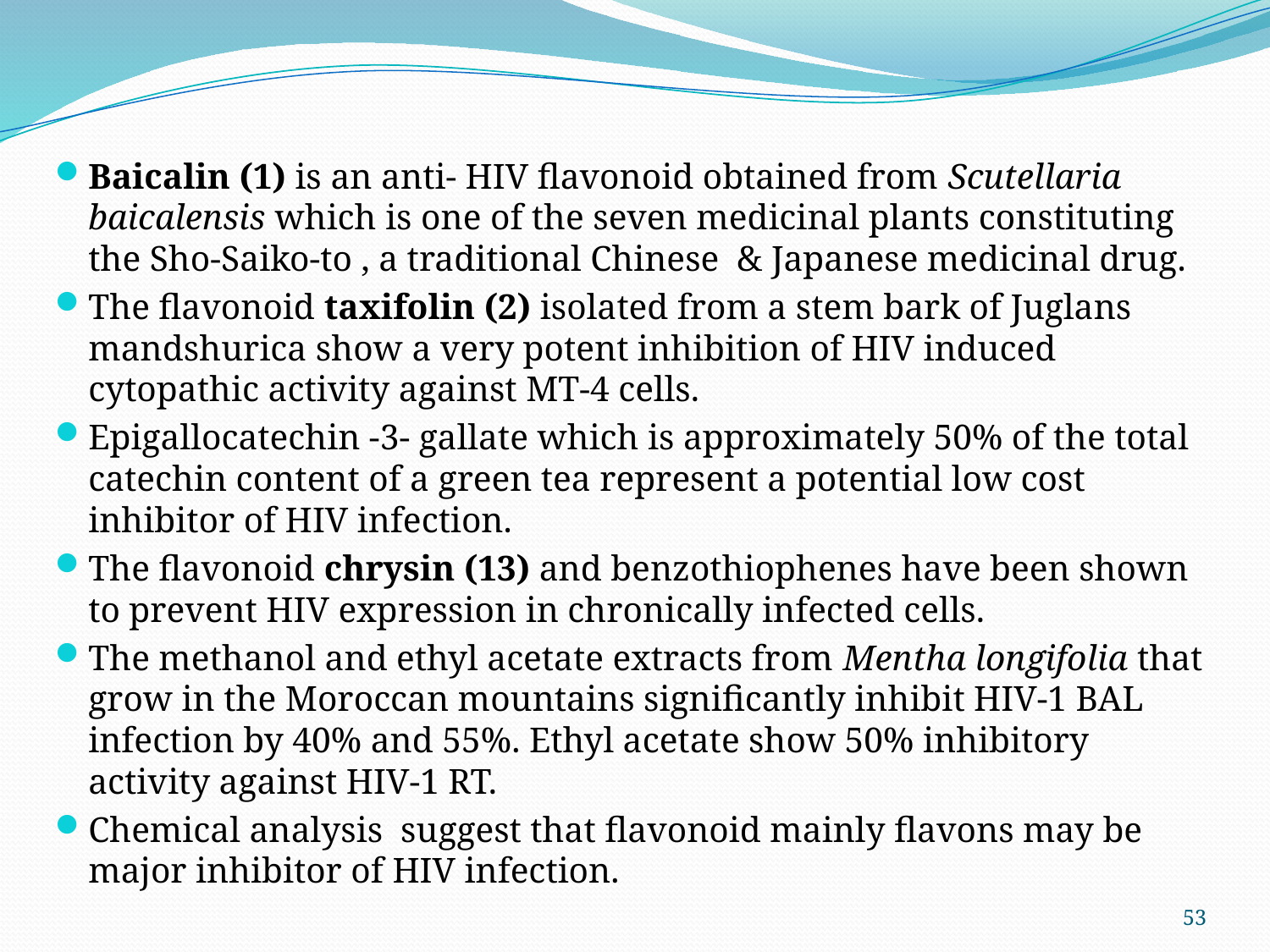

#
Baicalin (1) is an anti- HIV flavonoid obtained from Scutellaria baicalensis which is one of the seven medicinal plants constituting the Sho-Saiko-to , a traditional Chinese  & Japanese medicinal drug.
The flavonoid taxifolin (2) isolated from a stem bark of Juglans mandshurica show a very potent inhibition of HIV induced cytopathic activity against MT-4 cells.
Epigallocatechin -3- gallate which is approximately 50% of the total catechin content of a green tea represent a potential low cost inhibitor of HIV infection.
The flavonoid chrysin (13) and benzothiophenes have been shown to prevent HIV expression in chronically infected cells.
The methanol and ethyl acetate extracts from Mentha longifolia that grow in the Moroccan mountains significantly inhibit HIV-1 BAL infection by 40% and 55%. Ethyl acetate show 50% inhibitory activity against HIV-1 RT.
Chemical analysis  suggest that flavonoid mainly flavons may be major inhibitor of HIV infection.
53